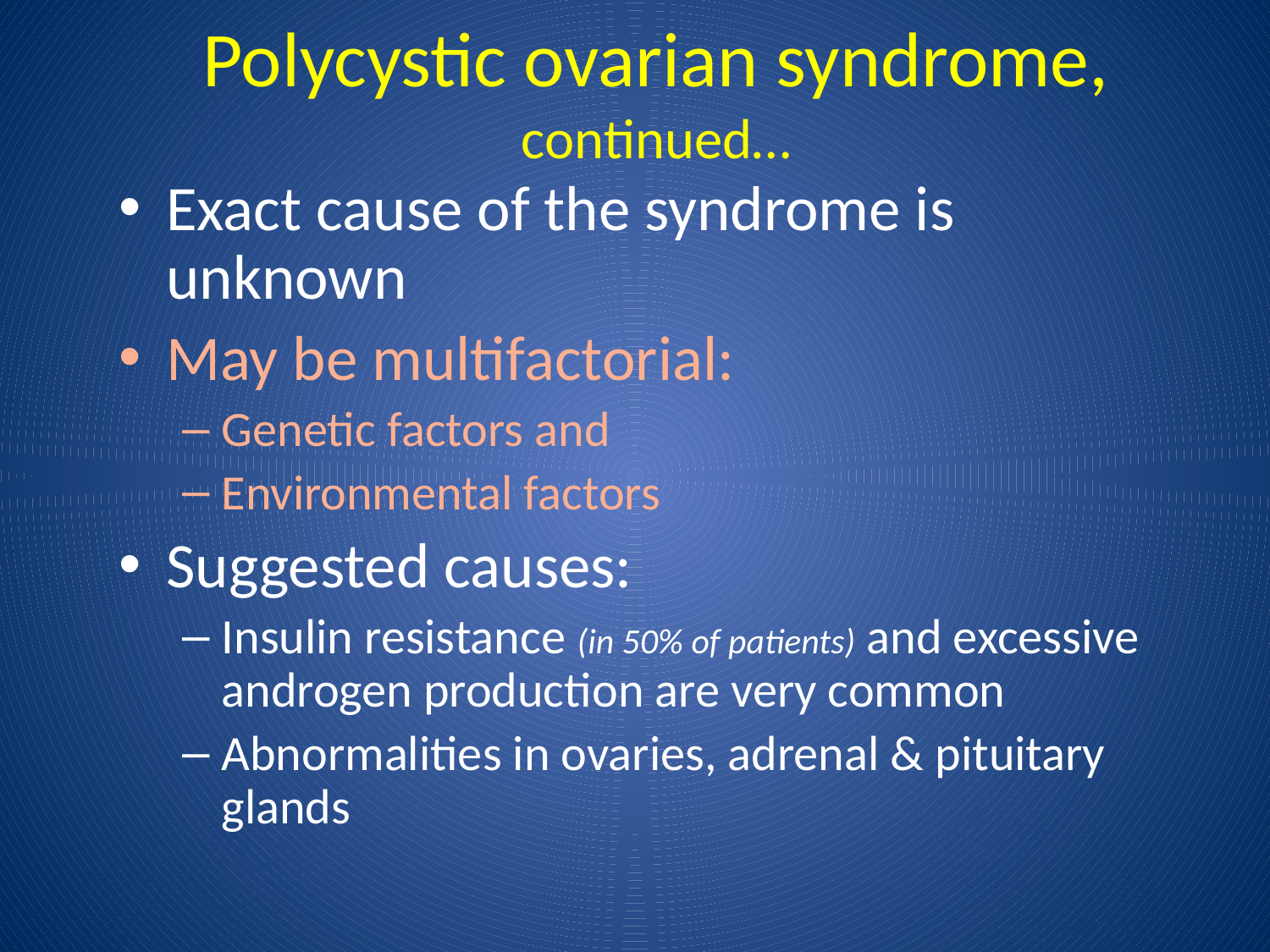

Polycystic ovarian syndrome, continued…
Exact cause of the syndrome is unknown
May be multifactorial:
Genetic factors and
Environmental factors
Suggested causes:
Insulin resistance (in 50% of patients) and excessive androgen production are very common
Abnormalities in ovaries, adrenal & pituitary glands